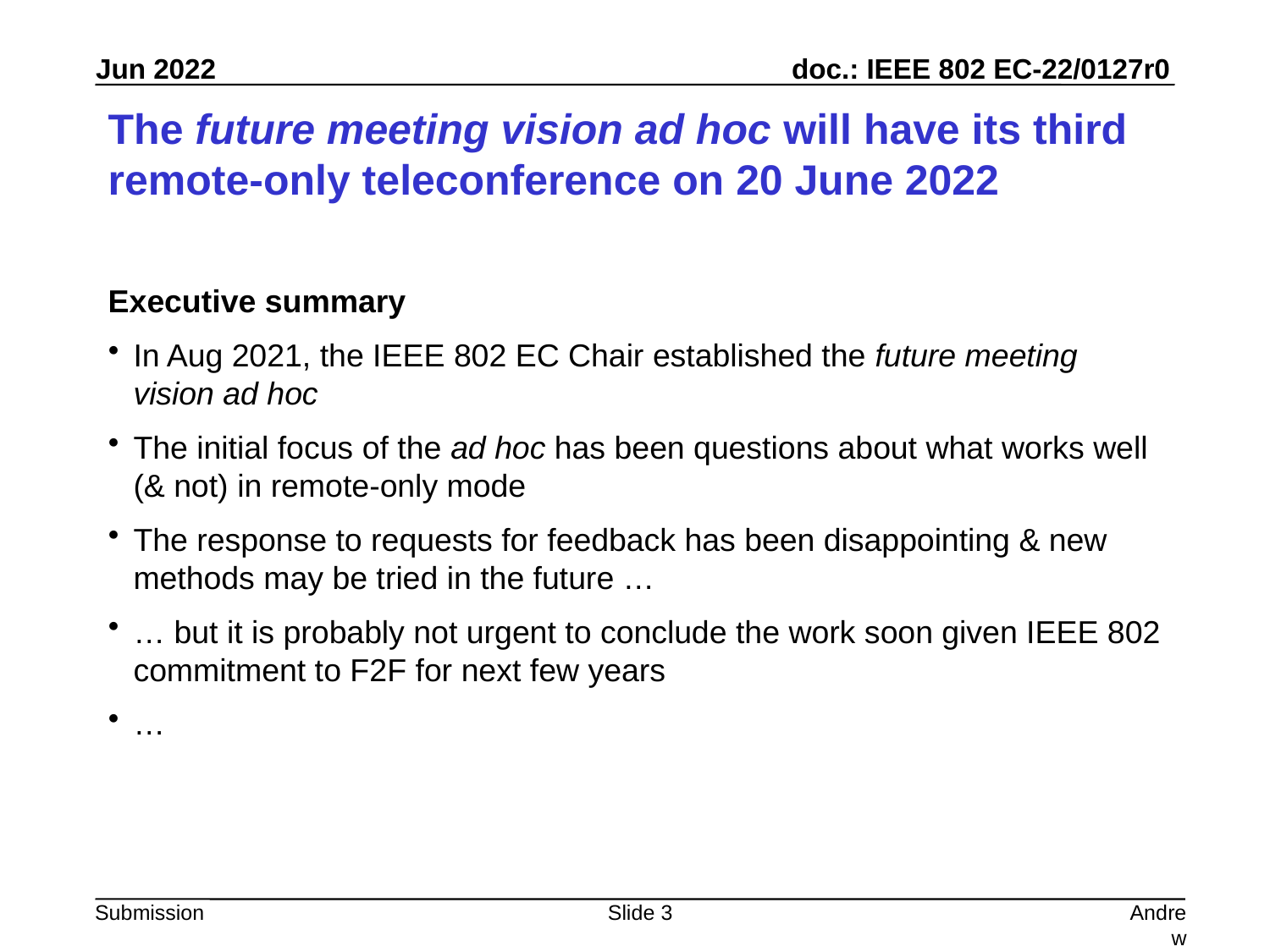

# The future meeting vision ad hoc will have its third remote-only teleconference on 20 June 2022
Executive summary
In Aug 2021, the IEEE 802 EC Chair established the future meeting vision ad hoc
The initial focus of the ad hoc has been questions about what works well (& not) in remote-only mode
The response to requests for feedback has been disappointing & new methods may be tried in the future …
… but it is probably not urgent to conclude the work soon given IEEE 802 commitment to F2F for next few years
…

Slide 3
Andrew Myles, Cisco